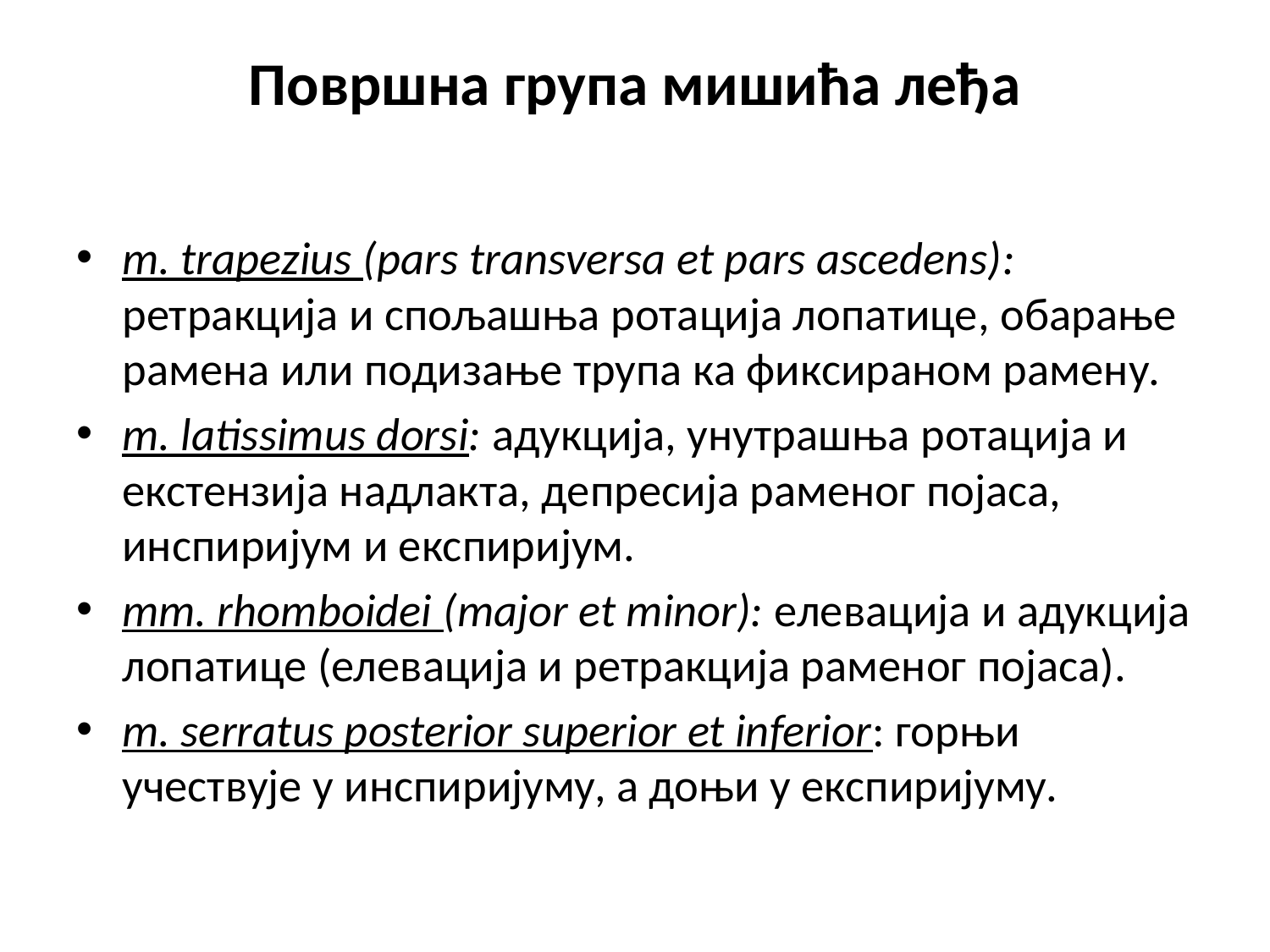

# Површна група мишића леђа
m. trapezius (pars transversa et pars ascedens): ретракција и спољашња ротација лопатице, обарање рамена или подизање трупа ка фиксираном рамену.
m. latissimus dorsi: адукција, унутрашња ротација и екстензија надлакта, депресија раменог појаса, инспиријум и експиријум.
mm. rhomboidei (major et minor): елевација и адукција лопатице (елевација и ретракција раменог појаса).
m. serratus posterior superior et inferior: горњи учествује у инспиријуму, а доњи у експиријуму.